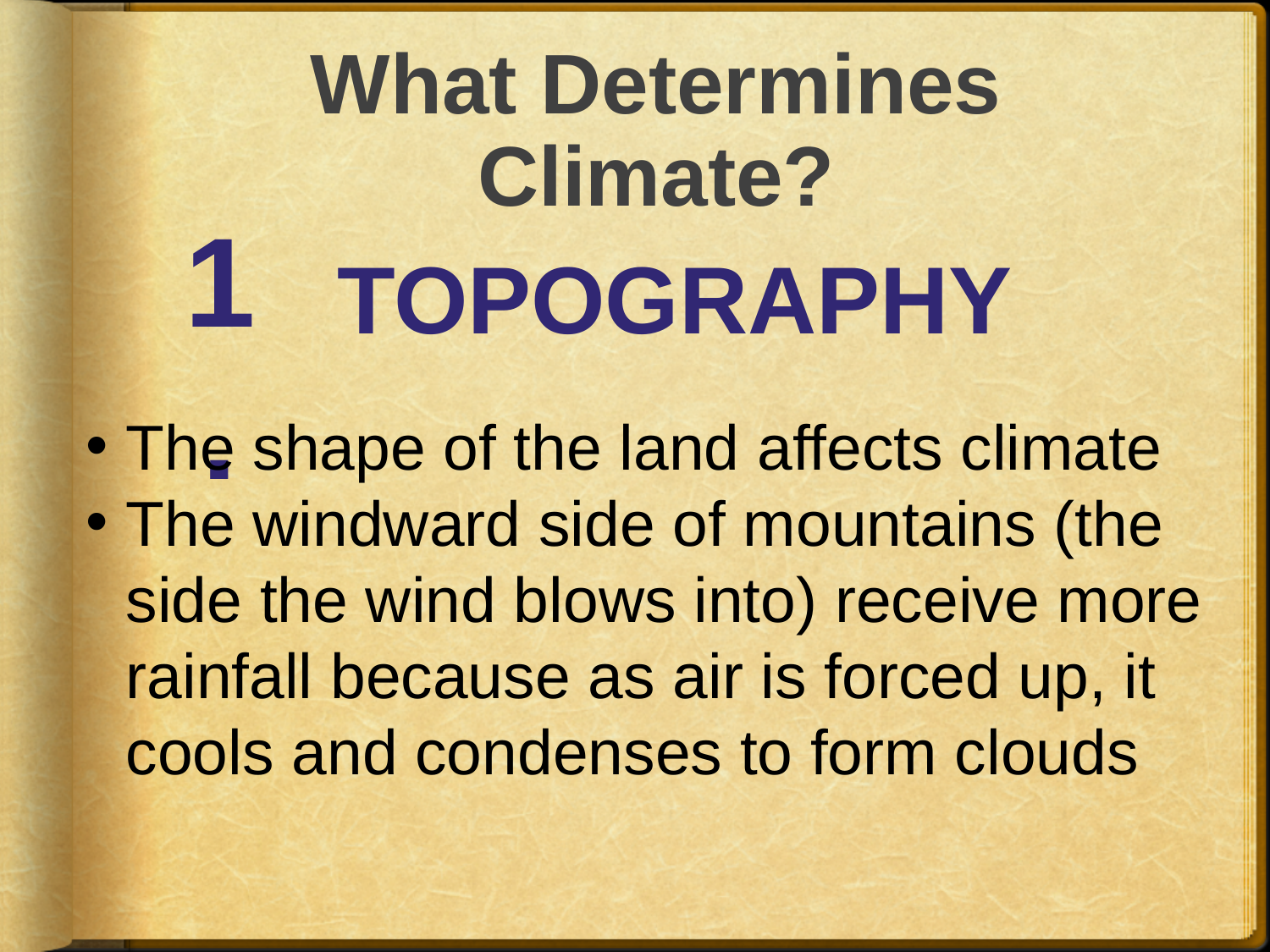

# What Determines Climate?
1.
Topography
The shape of the land affects climate
The windward side of mountains (the side the wind blows into) receive more rainfall because as air is forced up, it cools and condenses to form clouds